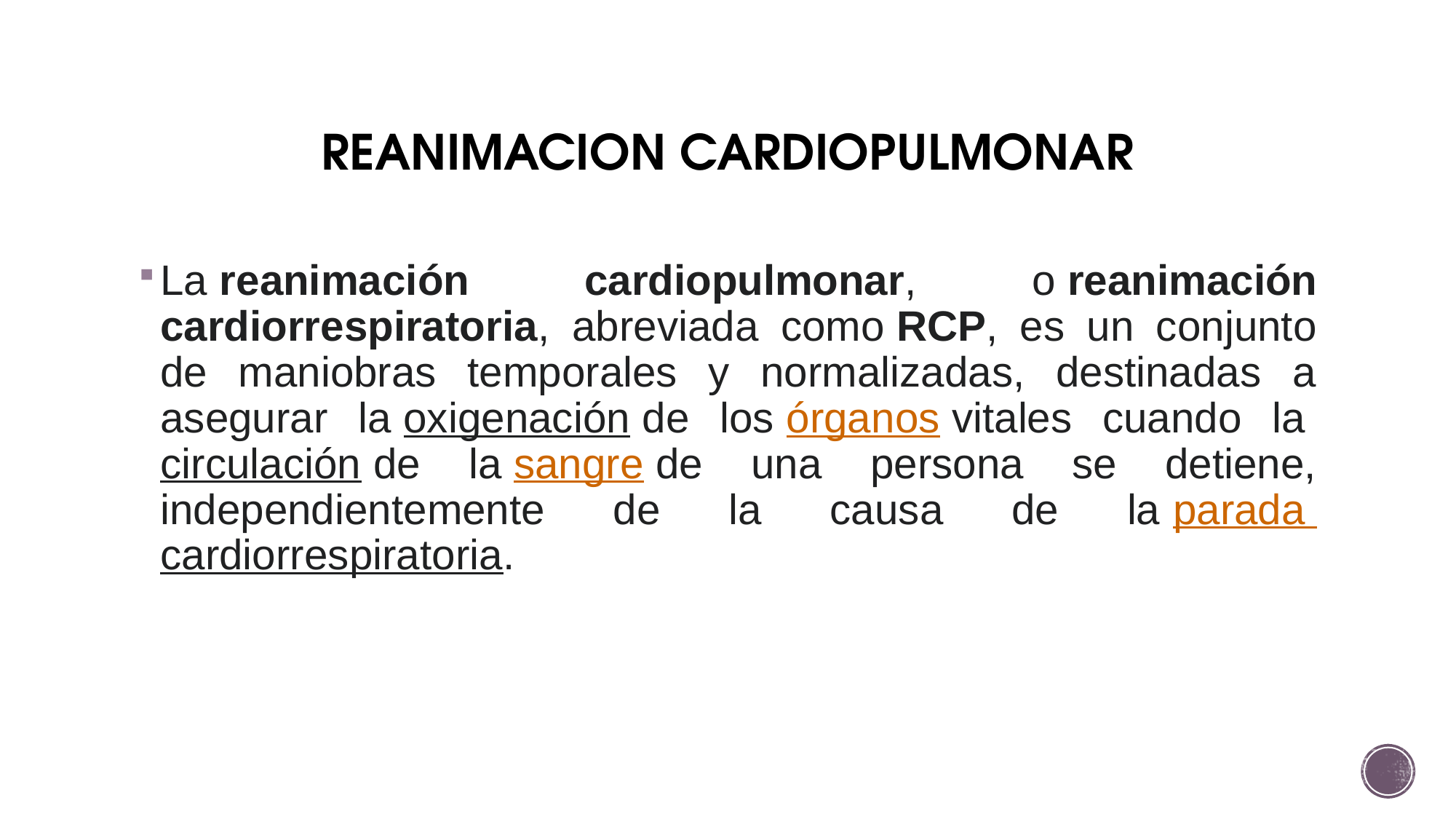

# REANIMACION CARDIOPULMONAR
La reanimación cardiopulmonar, o reanimación cardiorrespiratoria, abreviada como RCP, es un conjunto de maniobras temporales y normalizadas, destinadas a asegurar la oxigenación de los órganos vitales cuando la circulación de la sangre de una persona se detiene, independientemente de la causa de la parada cardiorrespiratoria.